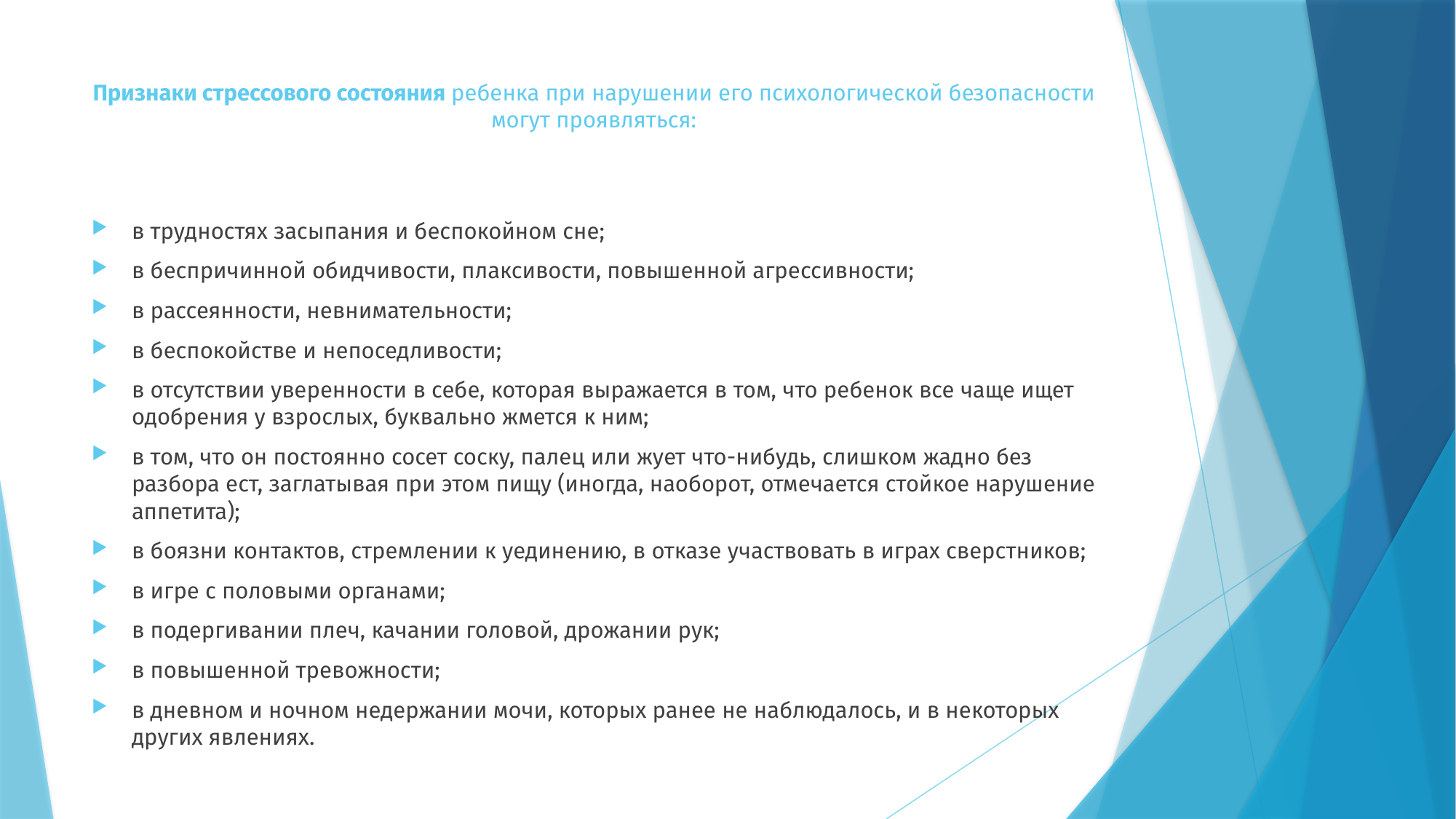

# Признаки стрессового состояния ребенка при нарушении его психологической безопасности могут проявляться:
в трудностях засыпания и беспокойном сне;
в беспричинной обидчивости, плаксивости, повышенной агрессивности;
в рассеянности, невнимательности;
в беспокойстве и непоседливости;
в отсутствии уверенности в себе, которая выражается в том, что ребенок все чаще ищет одобрения у взрослых, буквально жмется к ним;
в том, что он постоянно сосет соску, палец или жует что-нибудь, слишком жадно без разбора ест, заглатывая при этом пищу (иногда, наоборот, отмечается стойкое нарушение аппетита);
в боязни контактов, стремлении к уединению, в отказе участвовать в играх сверстников;
в игре с половыми органами;
в подергивании плеч, качании головой, дрожании рук;
в повышенной тревожности;
в дневном и ночном недержании мочи, которых ранее не наблюдалось, и в некоторых других явлениях.